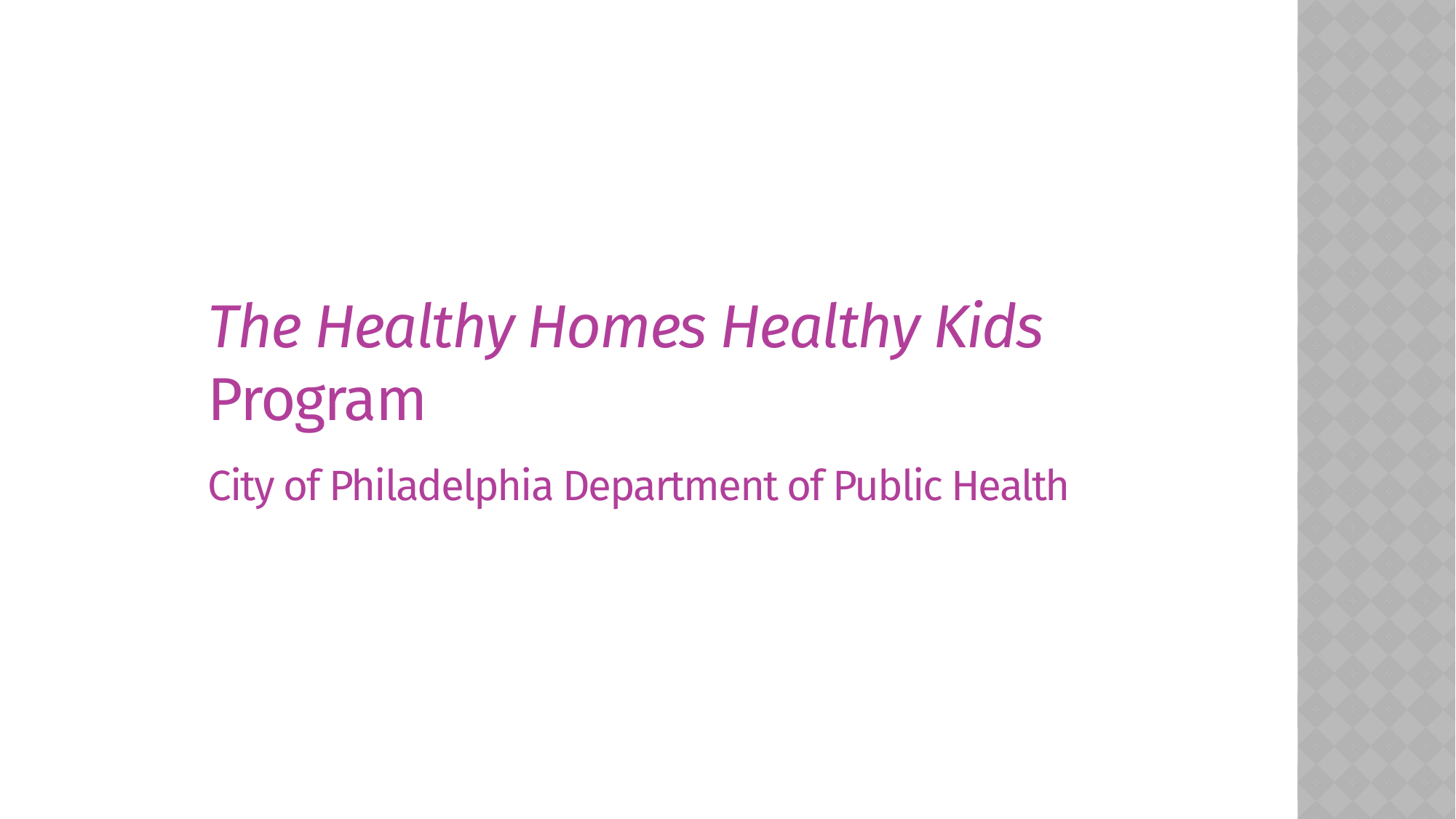

The Healthy Homes Healthy Kids Program
City of Philadelphia Department of Public Health